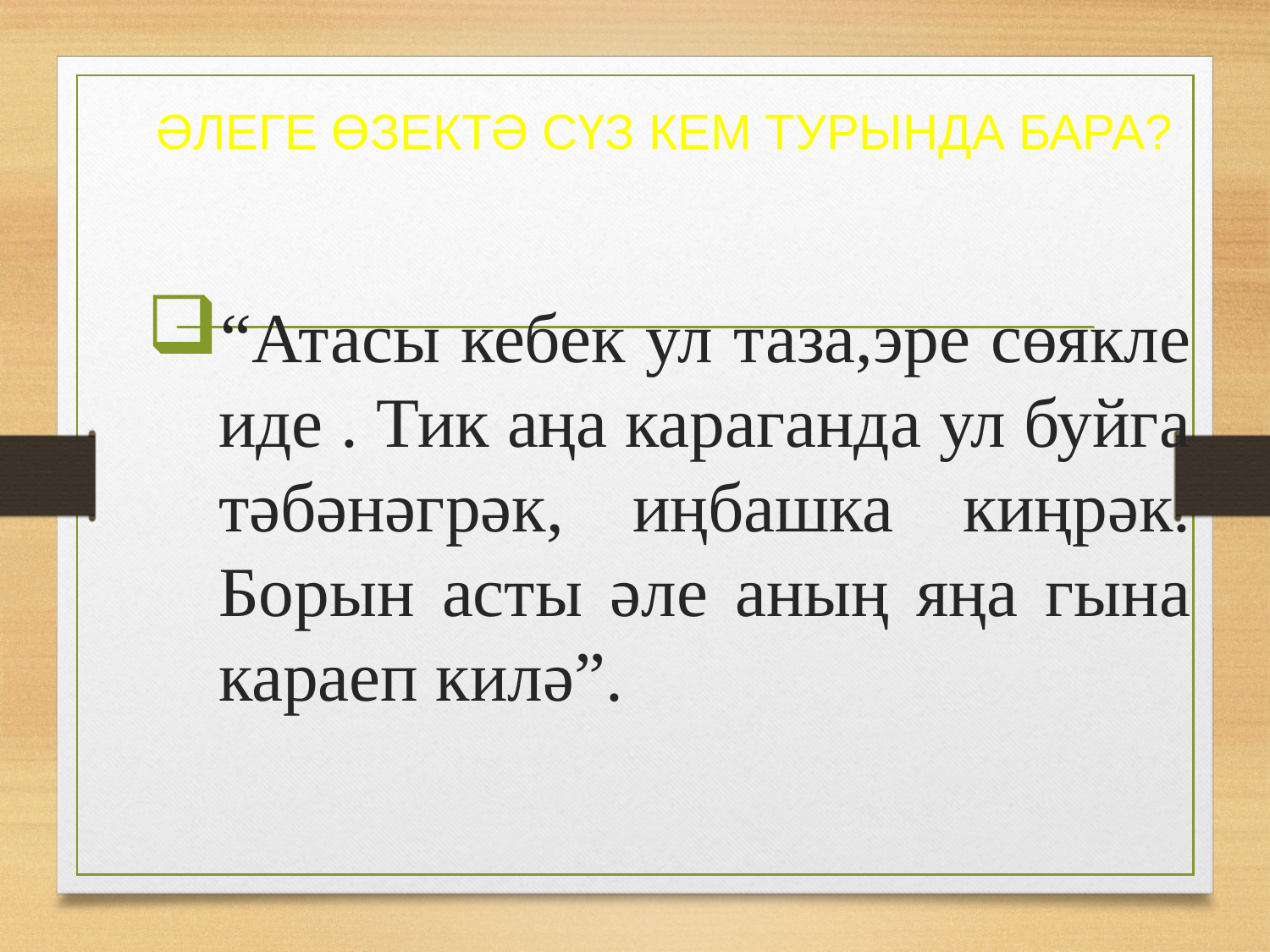

# ӘЛЕГЕ ӨЗЕКТӘ СҮЗ КЕМ ТУРЫНДА БАРА?
“Атасы кебек ул таза,эре сөякле иде . Тик аңа караганда ул буйга тәбәнәгрәк, иңбашка киңрәк. Борын асты әле аның яңа гына караеп килә”.